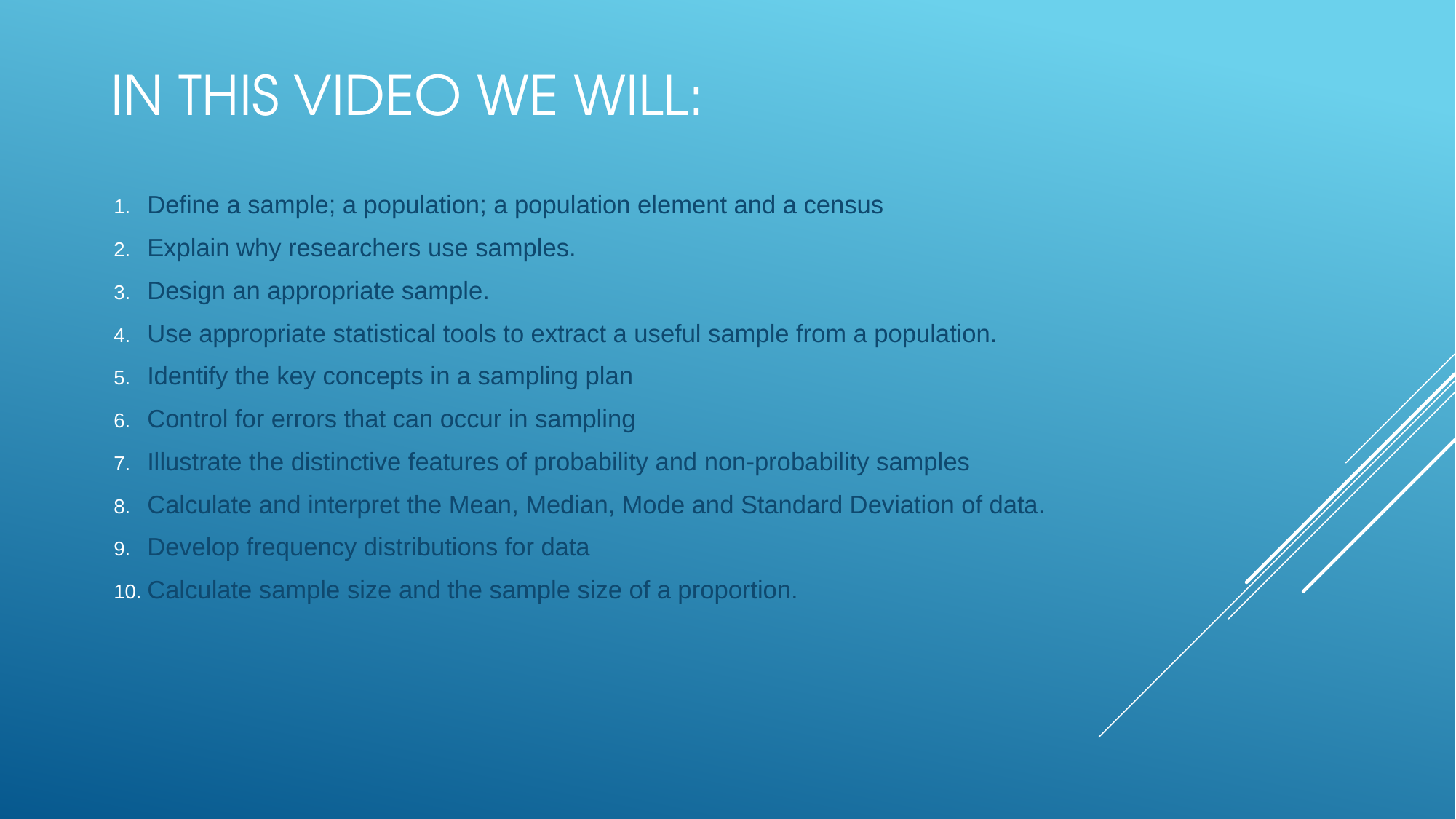

# In THIS Video WE WILL:
Define a sample; a population; a population element and a census
Explain why researchers use samples.
Design an appropriate sample.
Use appropriate statistical tools to extract a useful sample from a population.
Identify the key concepts in a sampling plan
Control for errors that can occur in sampling
Illustrate the distinctive features of probability and non-probability samples
Calculate and interpret the Mean, Median, Mode and Standard Deviation of data.
Develop frequency distributions for data
Calculate sample size and the sample size of a proportion.